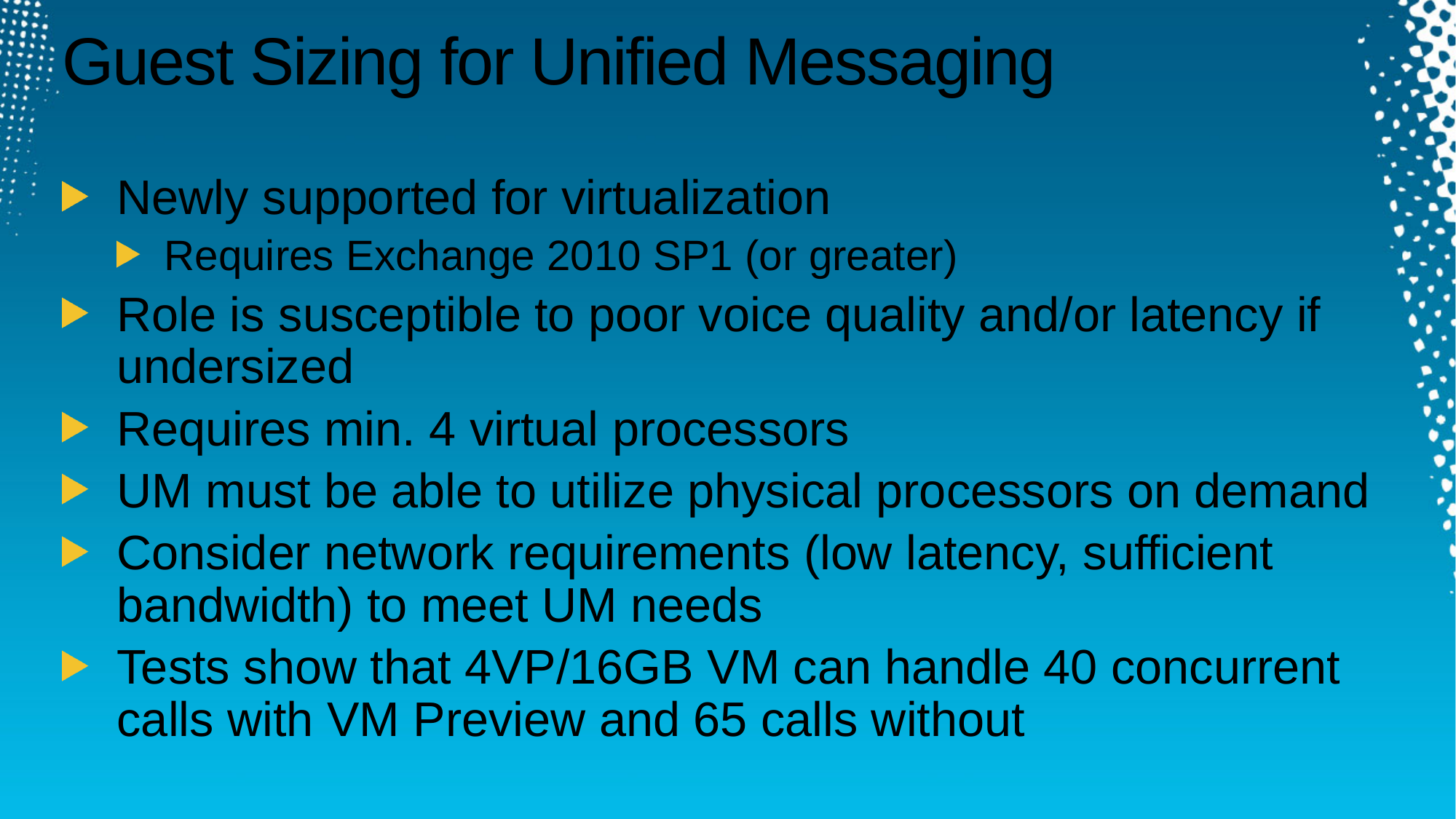

# Guest Sizing for Unified Messaging
Newly supported for virtualization
Requires Exchange 2010 SP1 (or greater)
Role is susceptible to poor voice quality and/or latency if undersized
Requires min. 4 virtual processors
UM must be able to utilize physical processors on demand
Consider network requirements (low latency, sufficient bandwidth) to meet UM needs
Tests show that 4VP/16GB VM can handle 40 concurrent calls with VM Preview and 65 calls without